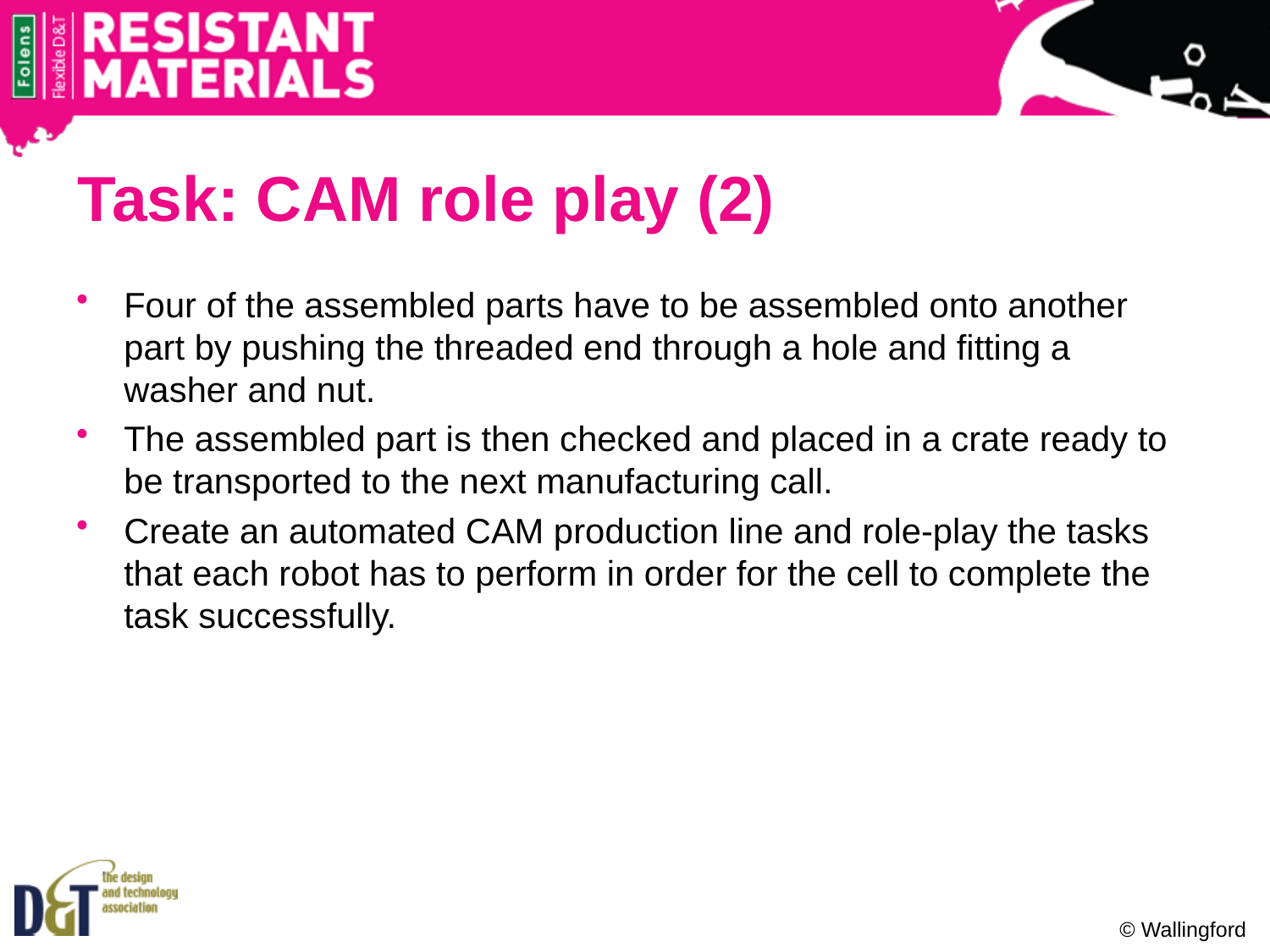

# Task: CAM role play (2)
Four of the assembled parts have to be assembled onto another part by pushing the threaded end through a hole and fitting a washer and nut.
The assembled part is then checked and placed in a crate ready to be transported to the next manufacturing call.
Create an automated CAM production line and role-play the tasks that each robot has to perform in order for the cell to complete the task successfully.

© Wallingford